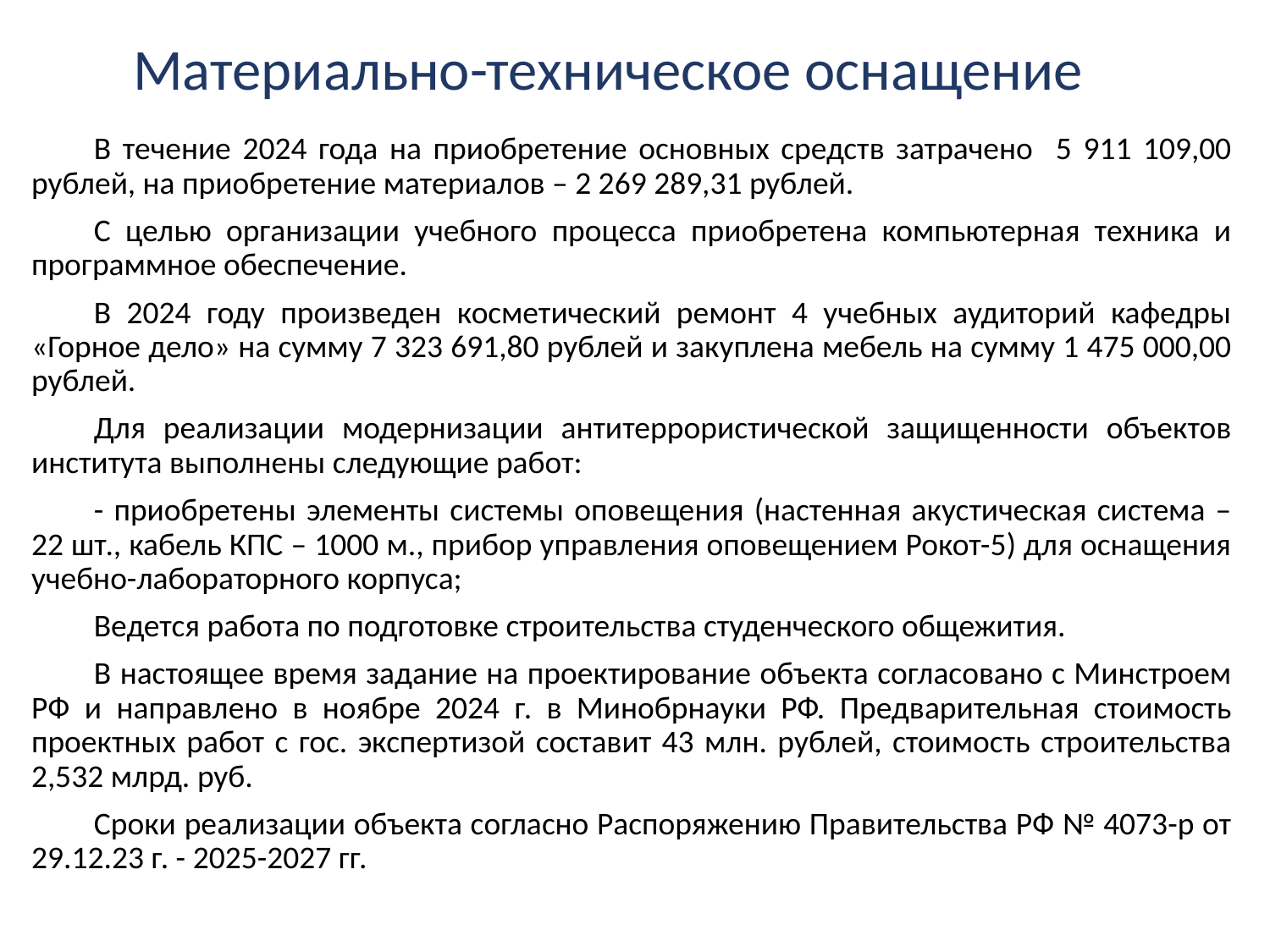

# Материально-техническое оснащение
В течение 2024 года на приобретение основных средств затрачено  5 911 109,00 рублей, на приобретение материалов – 2 269 289,31 рублей.
С целью организации учебного процесса приобретена компьютерная техника и программное обеспечение.
В 2024 году произведен косметический ремонт 4 учебных аудиторий кафедры «Горное дело» на сумму 7 323 691,80 рублей и закуплена мебель на сумму 1 475 000,00 рублей.
Для реализации модернизации антитеррористической защищенности объектов института выполнены следующие работ:
- приобретены элементы системы оповещения (настенная акустическая система – 22 шт., кабель КПС – 1000 м., прибор управления оповещением Рокот-5) для оснащения учебно-лабораторного корпуса;
Ведется работа по подготовке строительства студенческого общежития.
В настоящее время задание на проектирование объекта согласовано с Минстроем РФ и направлено в ноябре 2024 г. в Минобрнауки РФ. Предварительная стоимость проектных работ с гос. экспертизой составит 43 млн. рублей, стоимость строительства 2,532 млрд. руб.
Сроки реализации объекта согласно Распоряжению Правительства РФ № 4073-р от 29.12.23 г. - 2025-2027 гг.